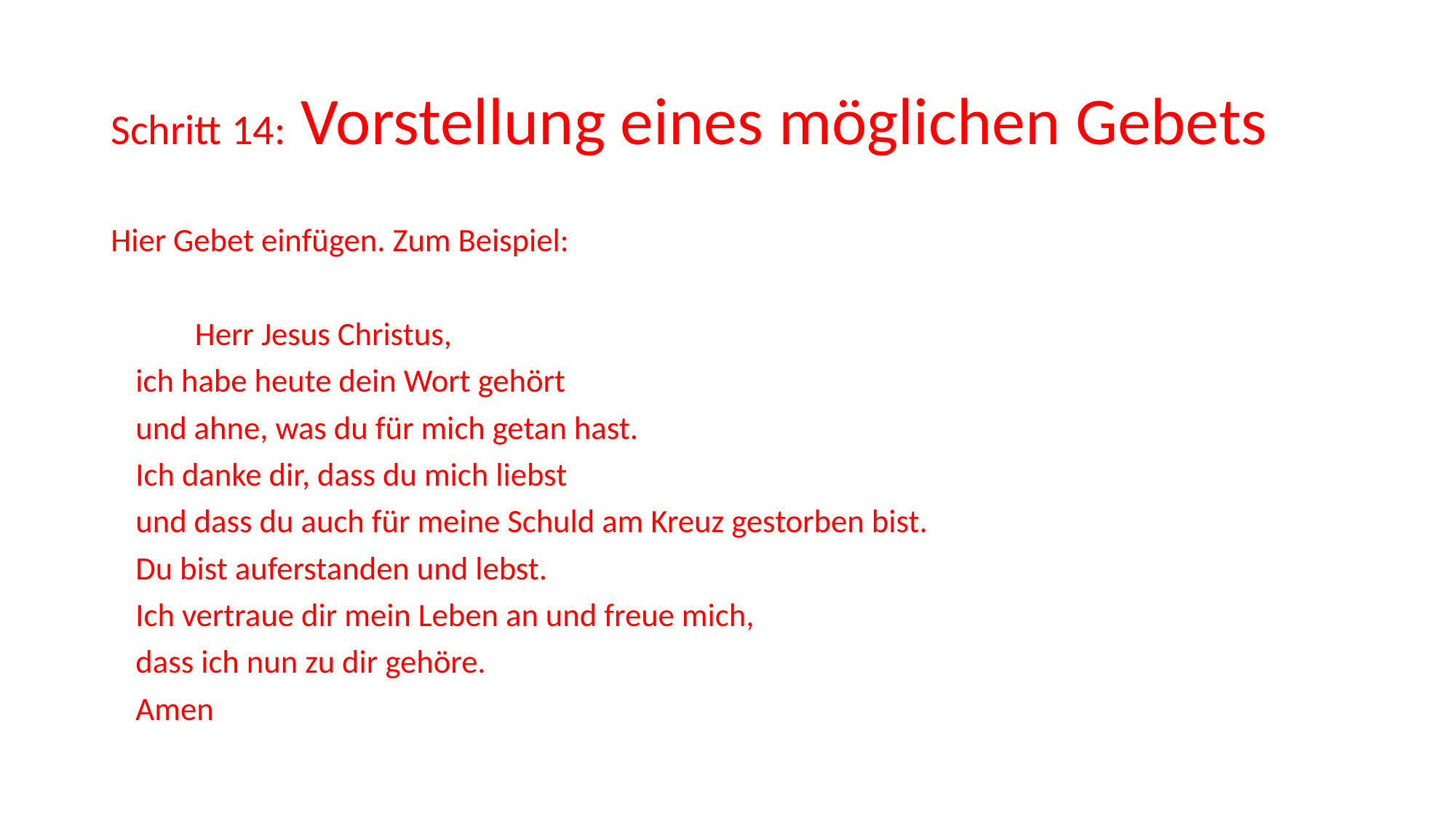

# Schritt 14: Vorstellung eines möglichen Gebets
Hier Gebet einfügen. Zum Beispiel:

	Herr Jesus Christus,
		ich habe heute dein Wort gehört
		und ahne, was du für mich getan hast.
		Ich danke dir, dass du mich liebst
		und dass du auch für meine Schuld am Kreuz gestorben bist.
		Du bist auferstanden und lebst.
		Ich vertraue dir mein Leben an und freue mich,
		dass ich nun zu dir gehöre.
		Amen